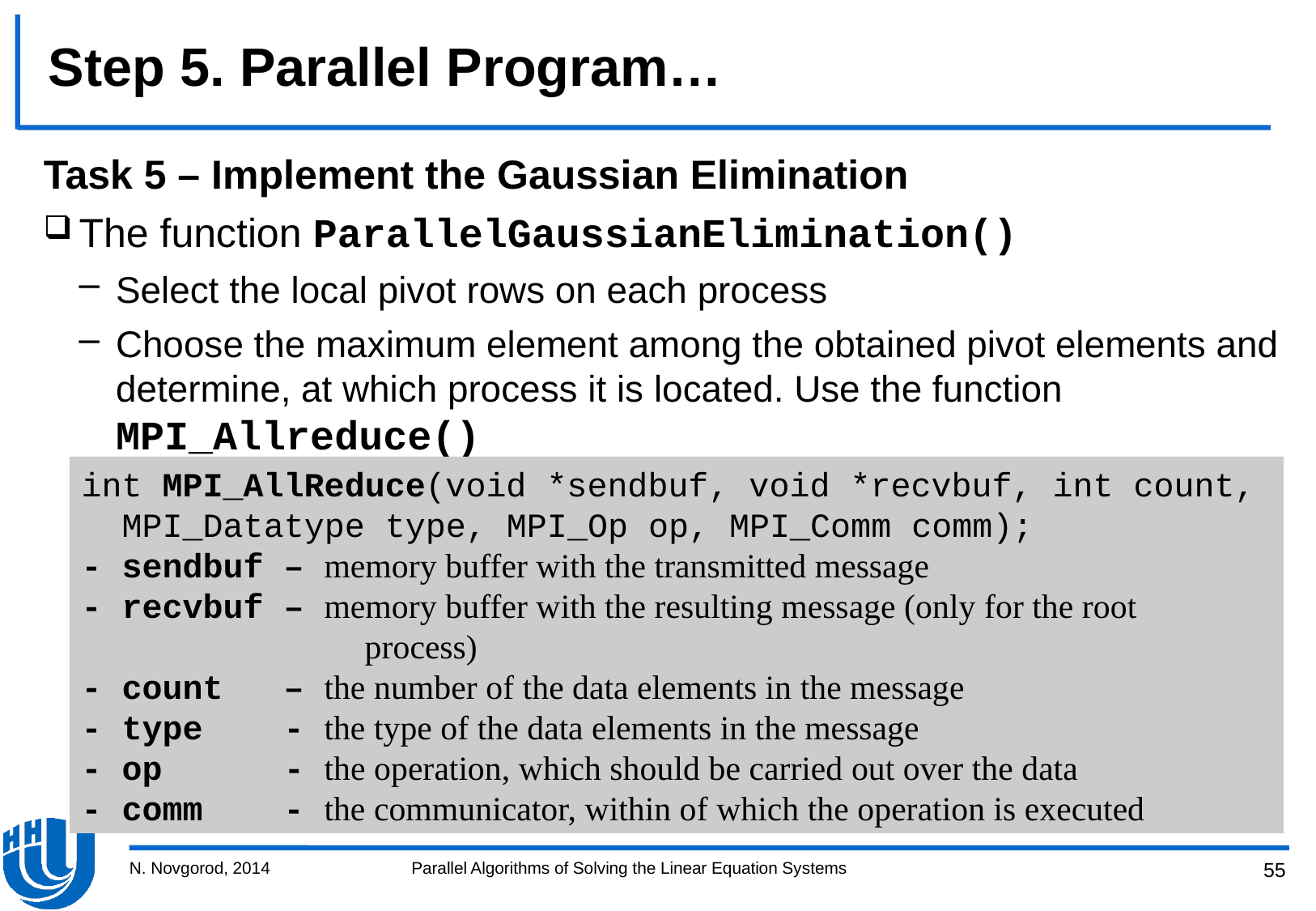

# Step 5. Parallel Program…
Task 5 – Implement the Gaussian Elimination
The function ParallelGaussianElimination()
Select the local pivot rows on each process
Choose the maximum element among the obtained pivot elements and determine, at which process it is located. Use the function MPI_Allreduce()
int MPI_AllReduce(void *sendbuf, void *recvbuf, int count,
  MPI_Datatype type, MPI_Op op, MPI_Comm comm);
- sendbuf – memory buffer with the transmitted message
- recvbuf – memory buffer with the resulting message (only for the root
              process)
- count   – the number of the data elements in the message
- type    - the type of the data elements in the message
- op      - the operation, which should be carried out over the data
- comm    - the communicator, within of which the operation is executed
N. Novgorod, 2014
Parallel Algorithms of Solving the Linear Equation Systems
55